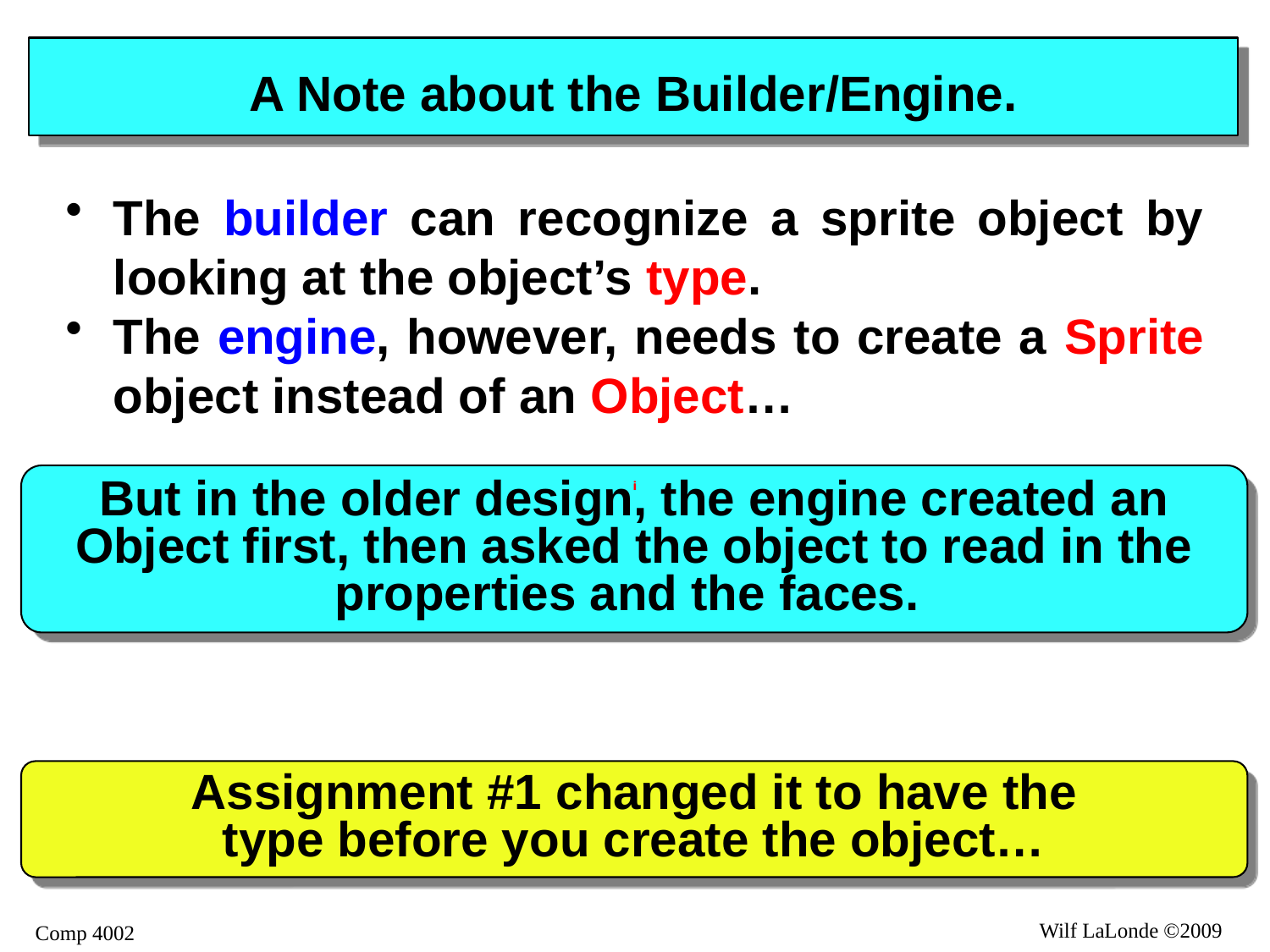

# A Note about the Builder/Engine.
The builder can recognize a sprite object by looking at the object’s type.
The engine, however, needs to create a Sprite object instead of an Object…
i
i
But in the older design, the engine created an Object first, then asked the object to read in the properties and the faces.
Assignment #1 changed it to have the
type before you create the object…